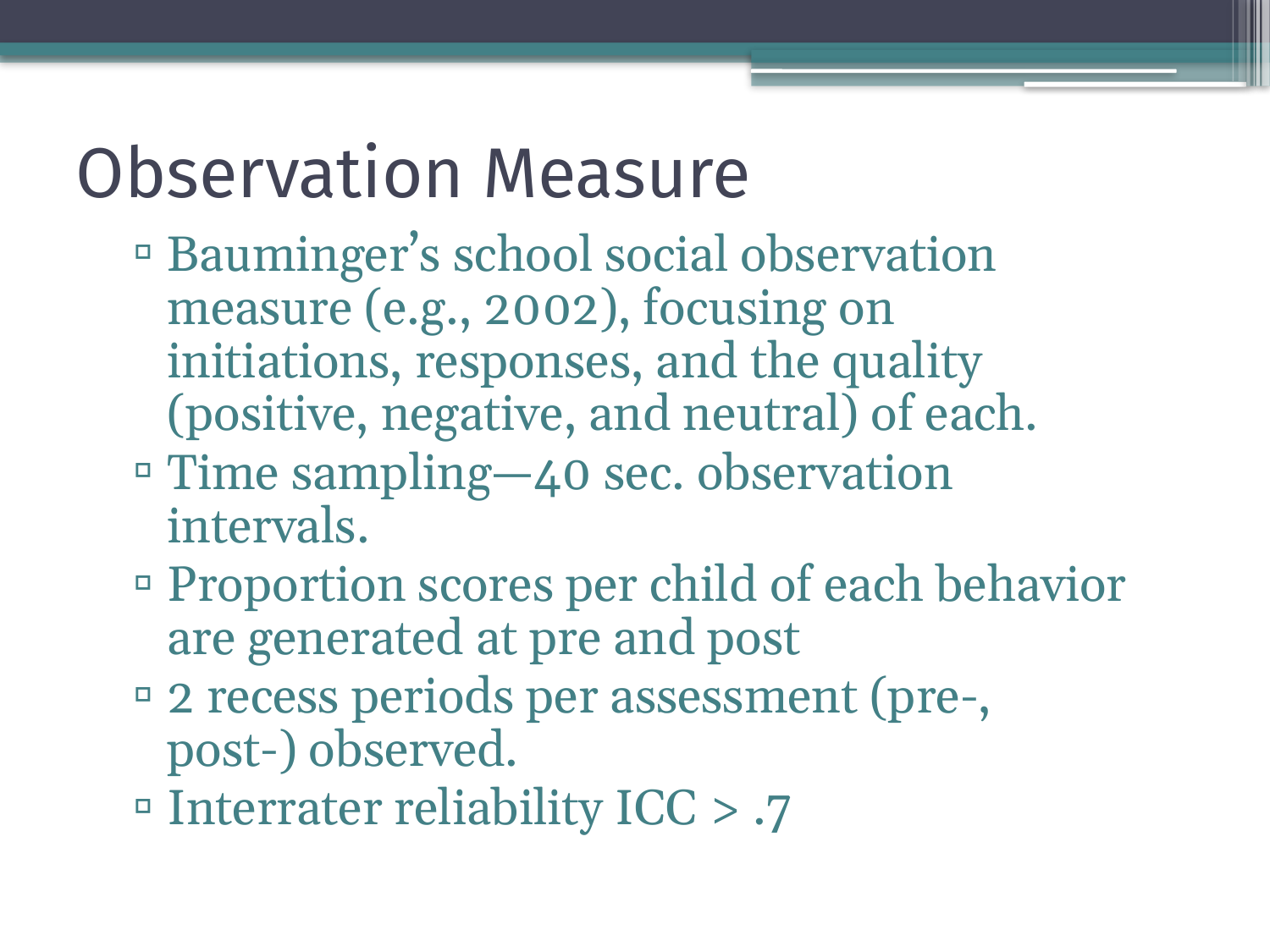

# Observation Measure
Bauminger’s school social observation measure (e.g., 2002), focusing on initiations, responses, and the quality (positive, negative, and neutral) of each.
Time sampling—40 sec. observation intervals.
Proportion scores per child of each behavior are generated at pre and post
2 recess periods per assessment (pre-, post-) observed.
Interrater reliability ICC > .7